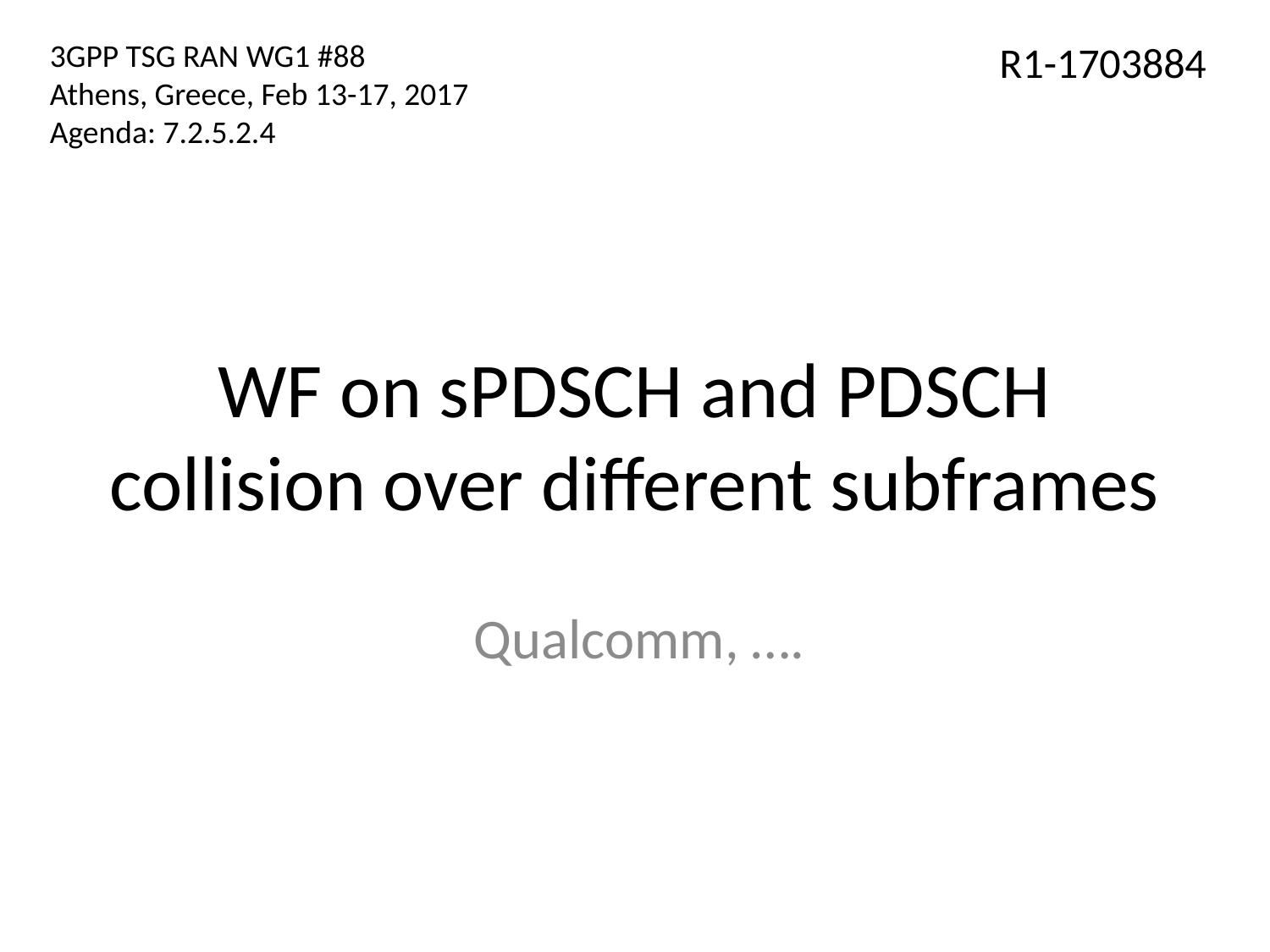

3GPP TSG RAN WG1 #88
Athens, Greece, Feb 13-17, 2017
Agenda: 7.2.5.2.4
R1-1703884
# WF on sPDSCH and PDSCH collision over different subframes
Qualcomm, ….